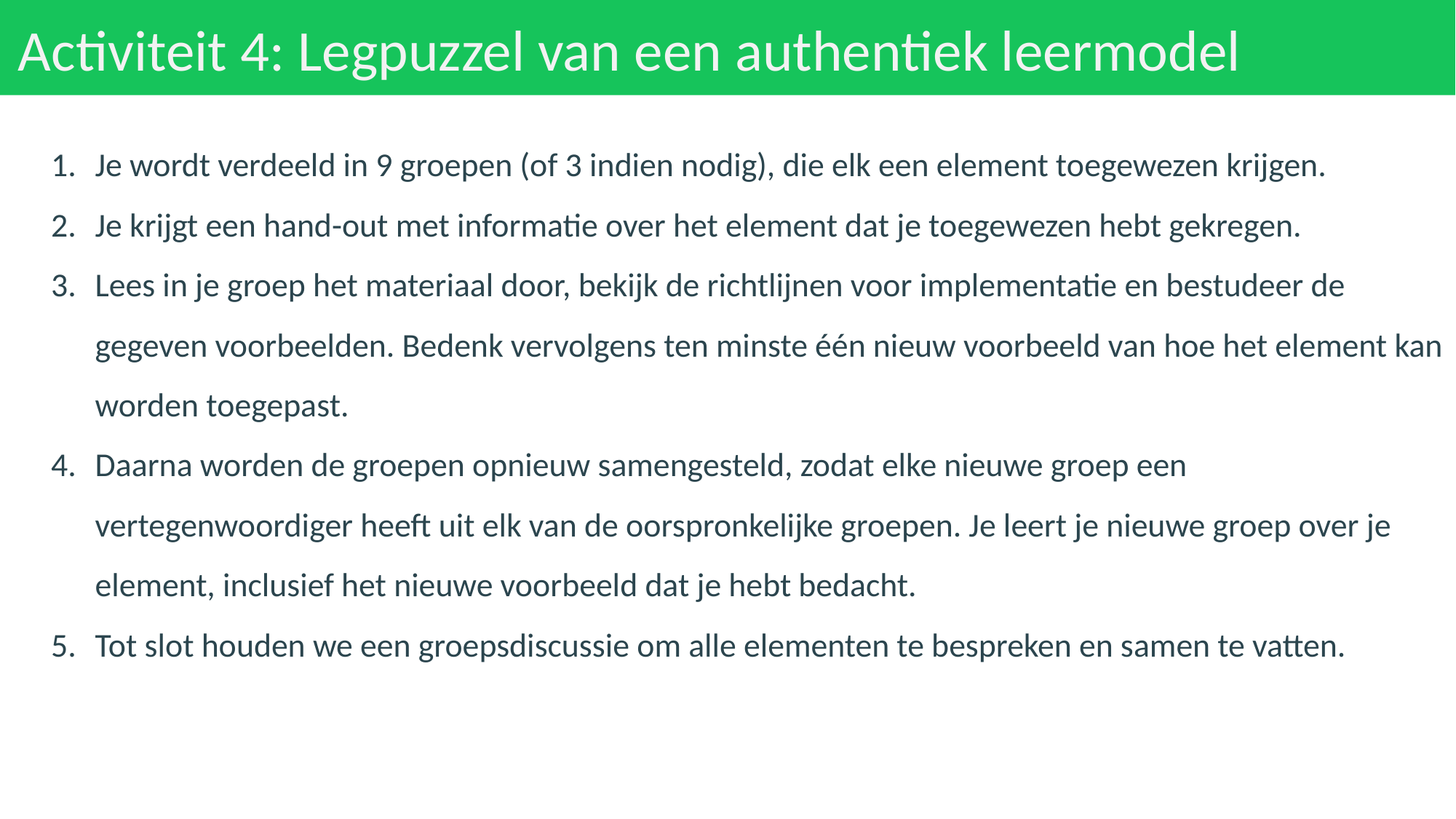

# Activiteit 4: Legpuzzel van een authentiek leermodel
Je wordt verdeeld in 9 groepen (of 3 indien nodig), die elk een element toegewezen krijgen.
Je krijgt een hand-out met informatie over het element dat je toegewezen hebt gekregen.
Lees in je groep het materiaal door, bekijk de richtlijnen voor implementatie en bestudeer de gegeven voorbeelden. Bedenk vervolgens ten minste één nieuw voorbeeld van hoe het element kan worden toegepast.
Daarna worden de groepen opnieuw samengesteld, zodat elke nieuwe groep een vertegenwoordiger heeft uit elk van de oorspronkelijke groepen. Je leert je nieuwe groep over je element, inclusief het nieuwe voorbeeld dat je hebt bedacht.
Tot slot houden we een groepsdiscussie om alle elementen te bespreken en samen te vatten.